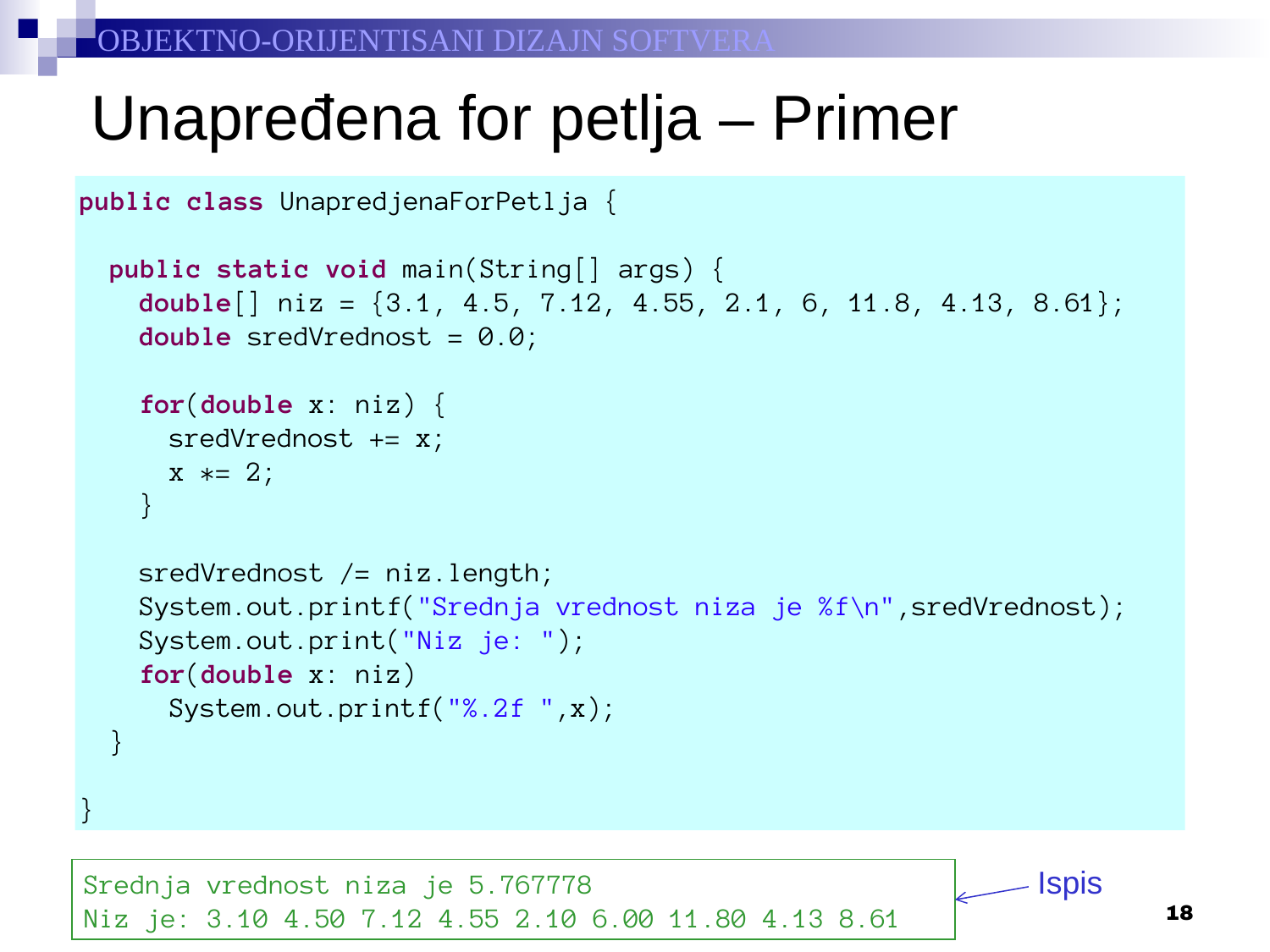

# Unapređena for petlja – Primer
public class UnapredjenaForPetlja {

	public static void main(String[] args) {
		double[] niz = {3.1, 4.5, 7.12, 4.55, 2.1, 6, 11.8, 4.13, 8.61};
		double sredVrednost = 0.0;

		for(double x: niz) {
			sredVrednost += x;
			x *= 2;
		}

		sredVrednost /= niz.length;
		System.out.printf("Srednja vrednost niza je %f\n",sredVrednost);
		System.out.print("Niz je: ");
		for(double x: niz)
			System.out.printf("%.2f ",x);
	}

}
Ispis
Srednja vrednost niza je 5.767778
Niz je: 3.10 4.50 7.12 4.55 2.10 6.00 11.80 4.13 8.61
18